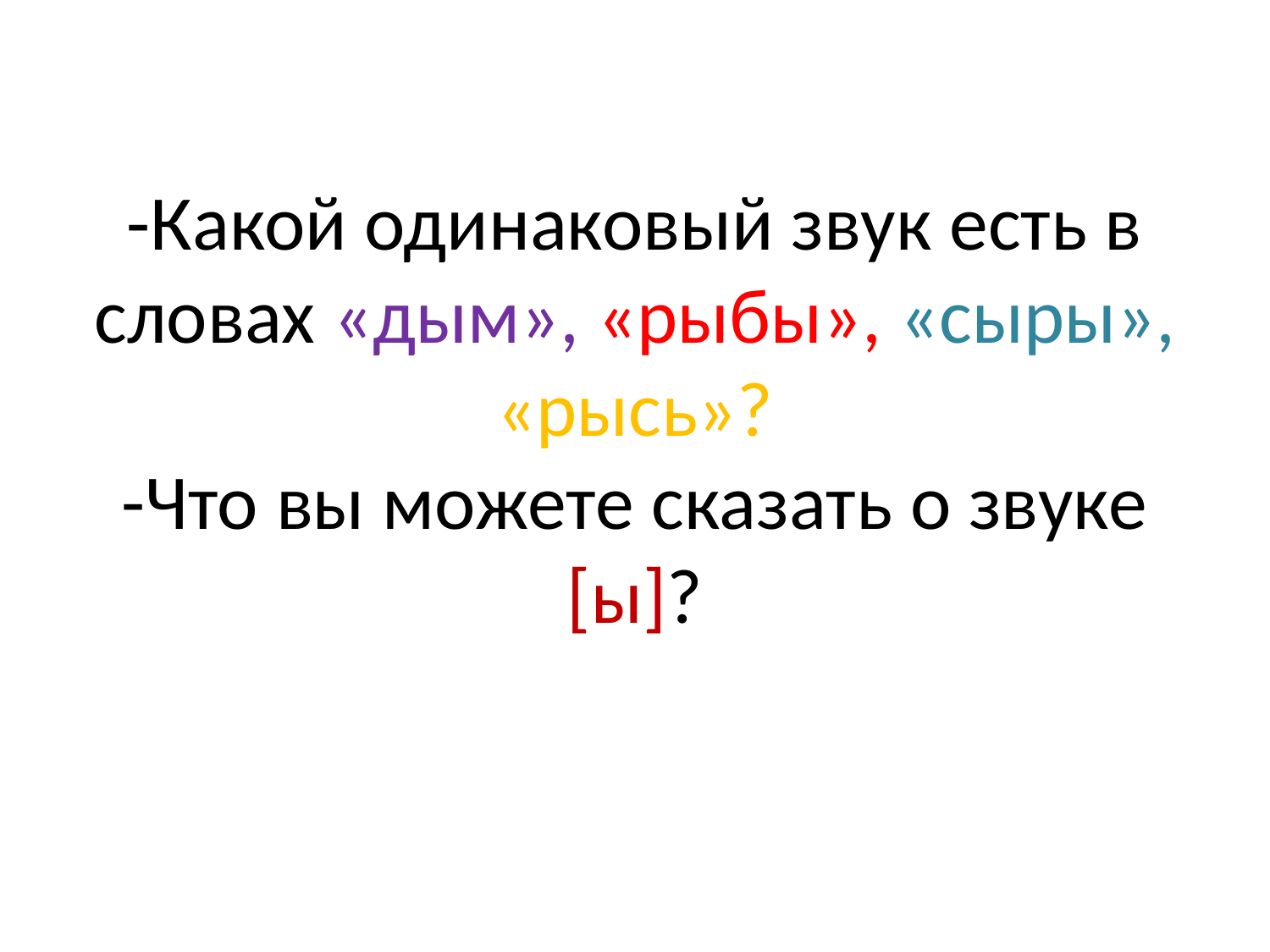

# -Какой одинаковый звук есть в словах «дым», «рыбы», «сыры», «рысь»? -Что вы можете сказать о звуке [ы]?